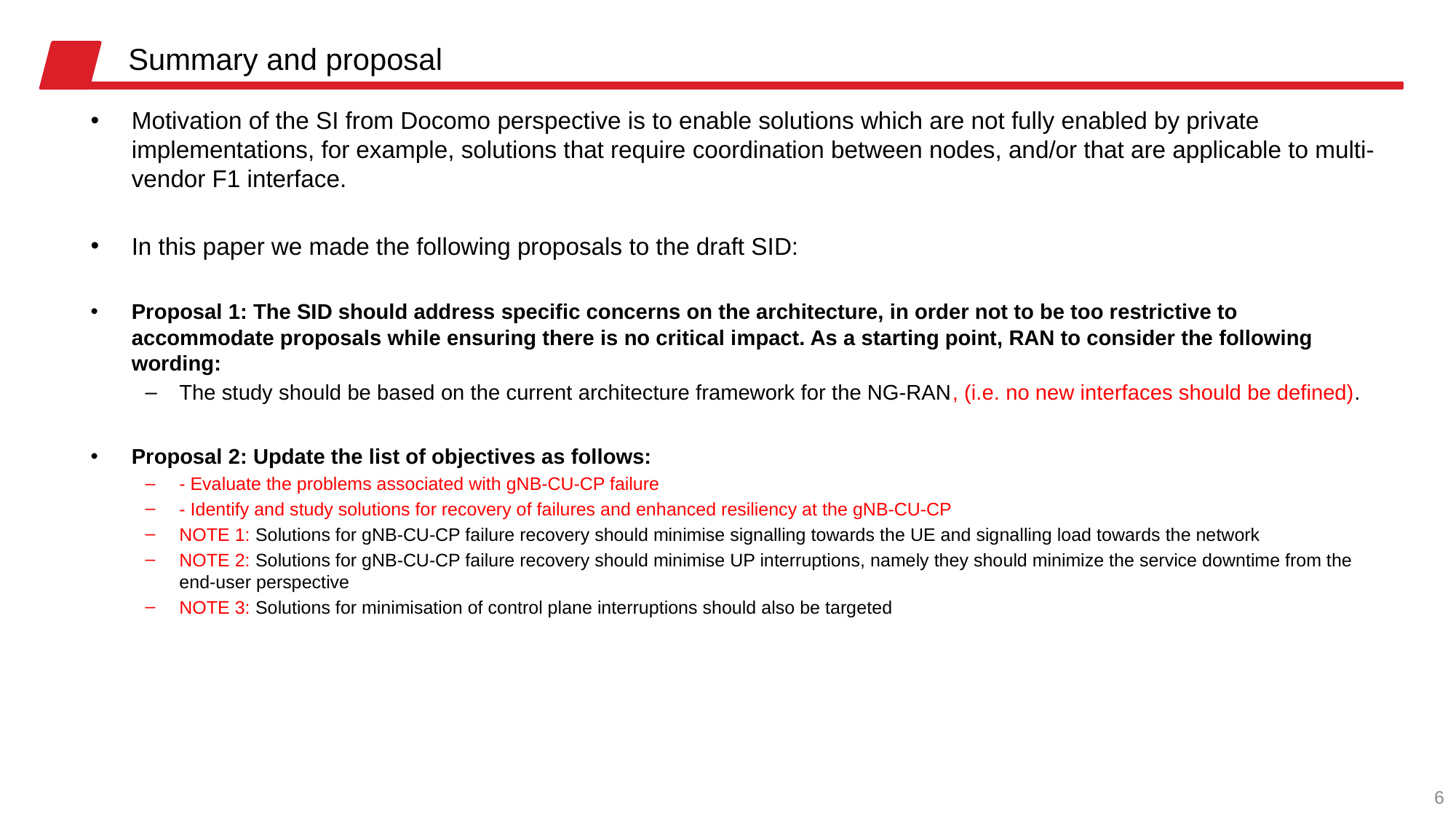

# Summary and proposal
Motivation of the SI from Docomo perspective is to enable solutions which are not fully enabled by private implementations, for example, solutions that require coordination between nodes, and/or that are applicable to multi-vendor F1 interface.

In this paper we made the following proposals to the draft SID:

Proposal 1: The SID should address specific concerns on the architecture, in order not to be too restrictive to accommodate proposals while ensuring there is no critical impact. As a starting point, RAN to consider the following wording:
The study should be based on the current architecture framework for the NG-RAN, (i.e. no new interfaces should be defined).

Proposal 2: Update the list of objectives as follows:
- Evaluate the problems associated with gNB-CU-CP failure
- Identify and study solutions for recovery of failures and enhanced resiliency at the gNB-CU-CP
NOTE 1: Solutions for gNB-CU-CP failure recovery should minimise signalling towards the UE and signalling load towards the network
NOTE 2: Solutions for gNB-CU-CP failure recovery should minimise UP interruptions, namely they should minimize the service downtime from the end-user perspective
NOTE 3: Solutions for minimisation of control plane interruptions should also be targeted

6